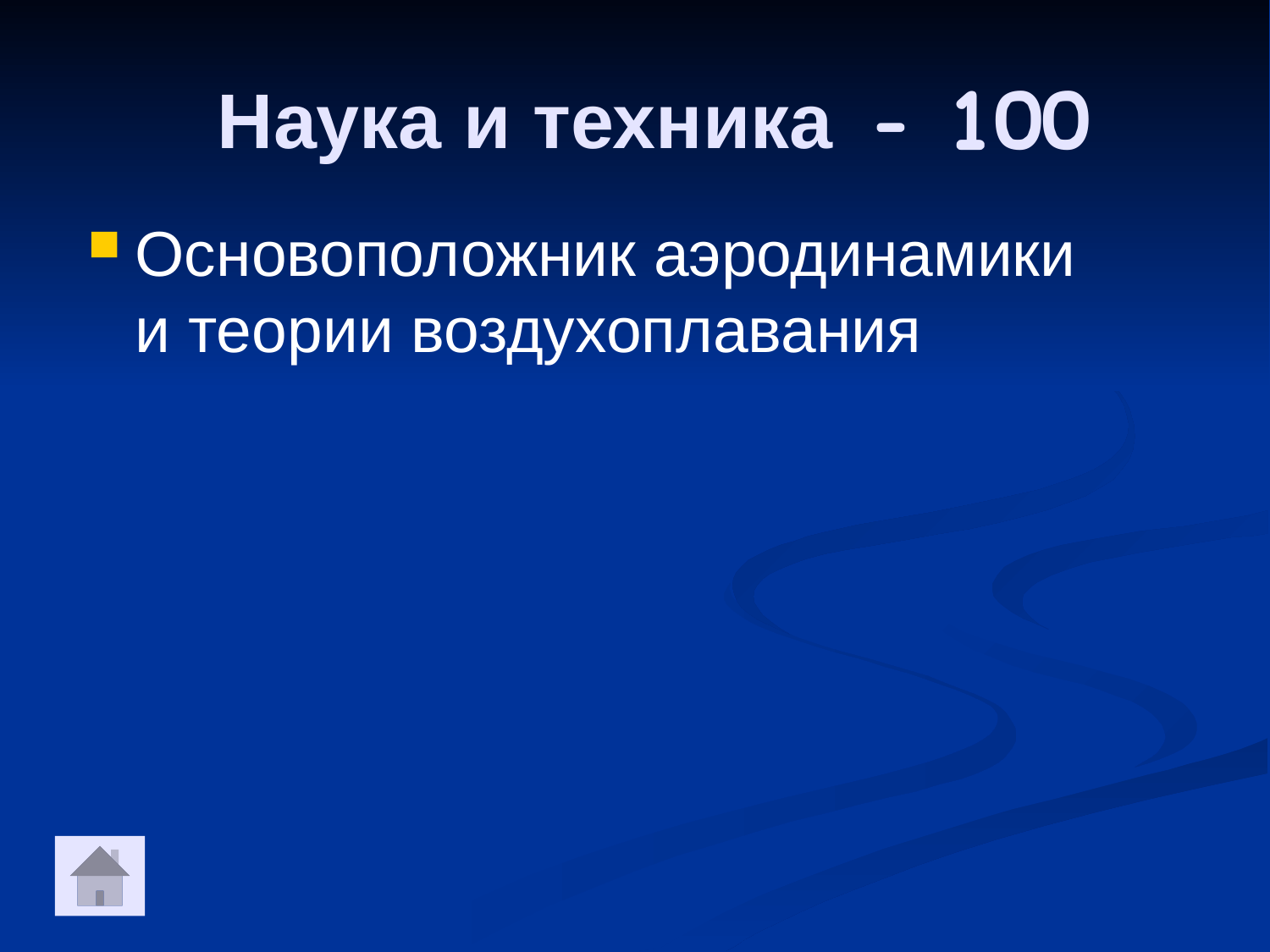

Наука и техника - 100
Основоположник аэродинамики и теории воздухоплавания